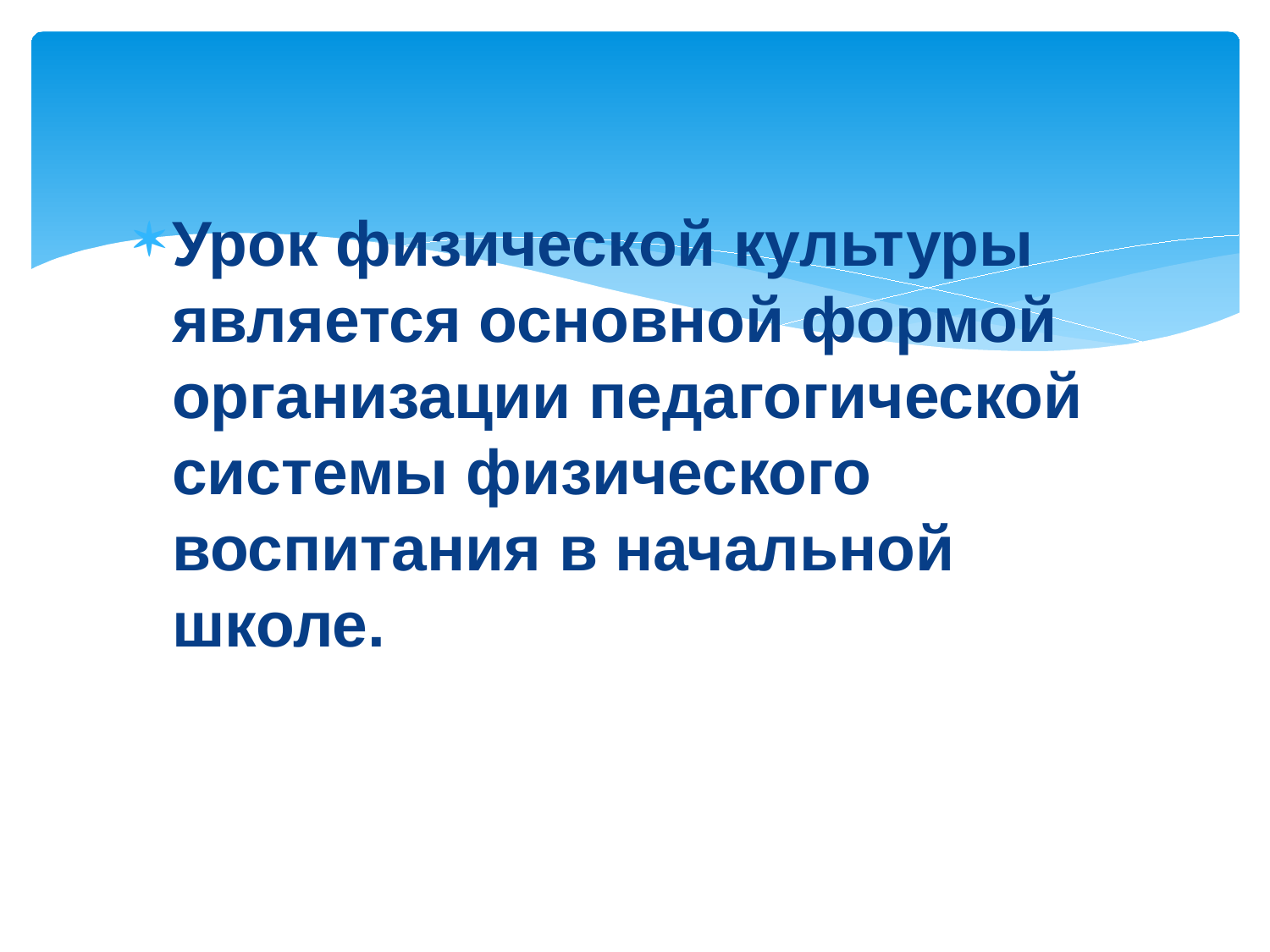

Урок физической культуры является основной формой организации педагогической системы физического воспитания в начальной школе.